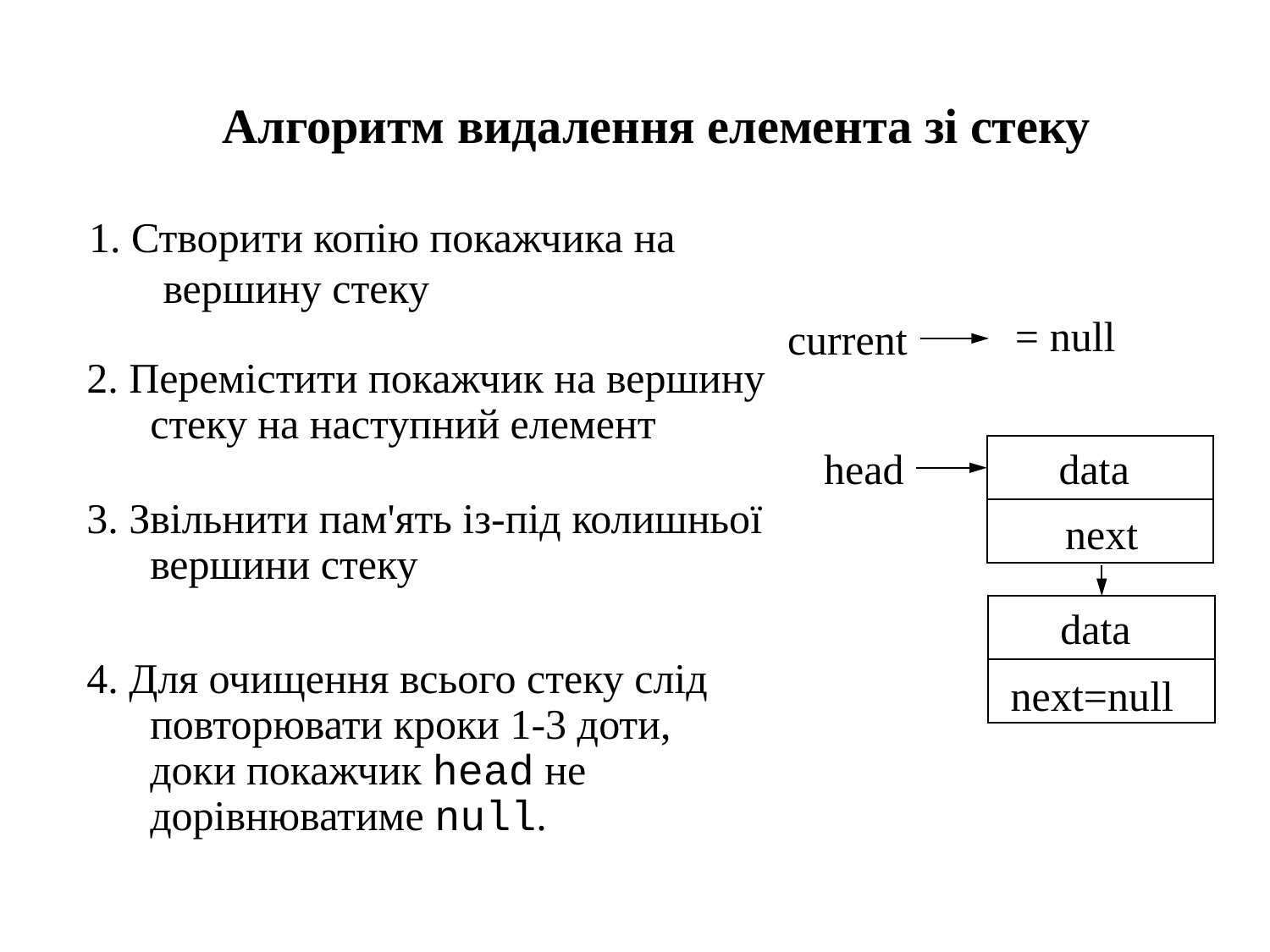

Алгоритм видалення елемента зі стеку
1. Створити копію покажчика на вершину стеку
= null
current
head

data

next

data

next=null
2. Перемістити покажчик на вершину стеку на наступний елемент
3. Звільнити пам'ять із-під колишньої вершини стеку
4. Для очищення всього стеку слід повторювати кроки 1-3 доти, доки покажчик head не дорівнюватиме null.